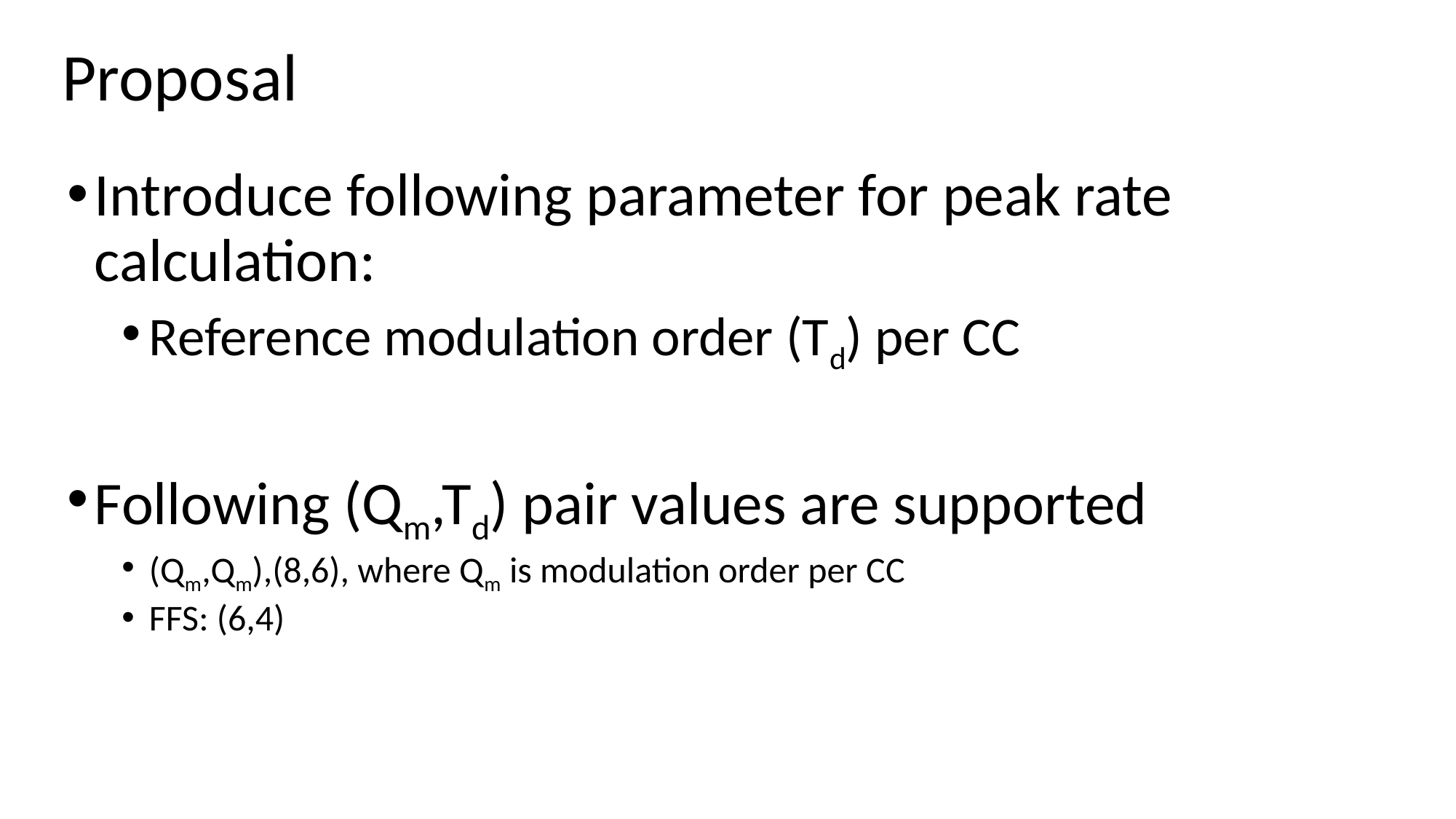

# Proposal
Introduce following parameter for peak rate calculation:
Reference modulation order (Td) per CC

Following (Qm,Td) pair values are supported
(Qm,Qm),(8,6), where Qm is modulation order per CC
FFS: (6,4)